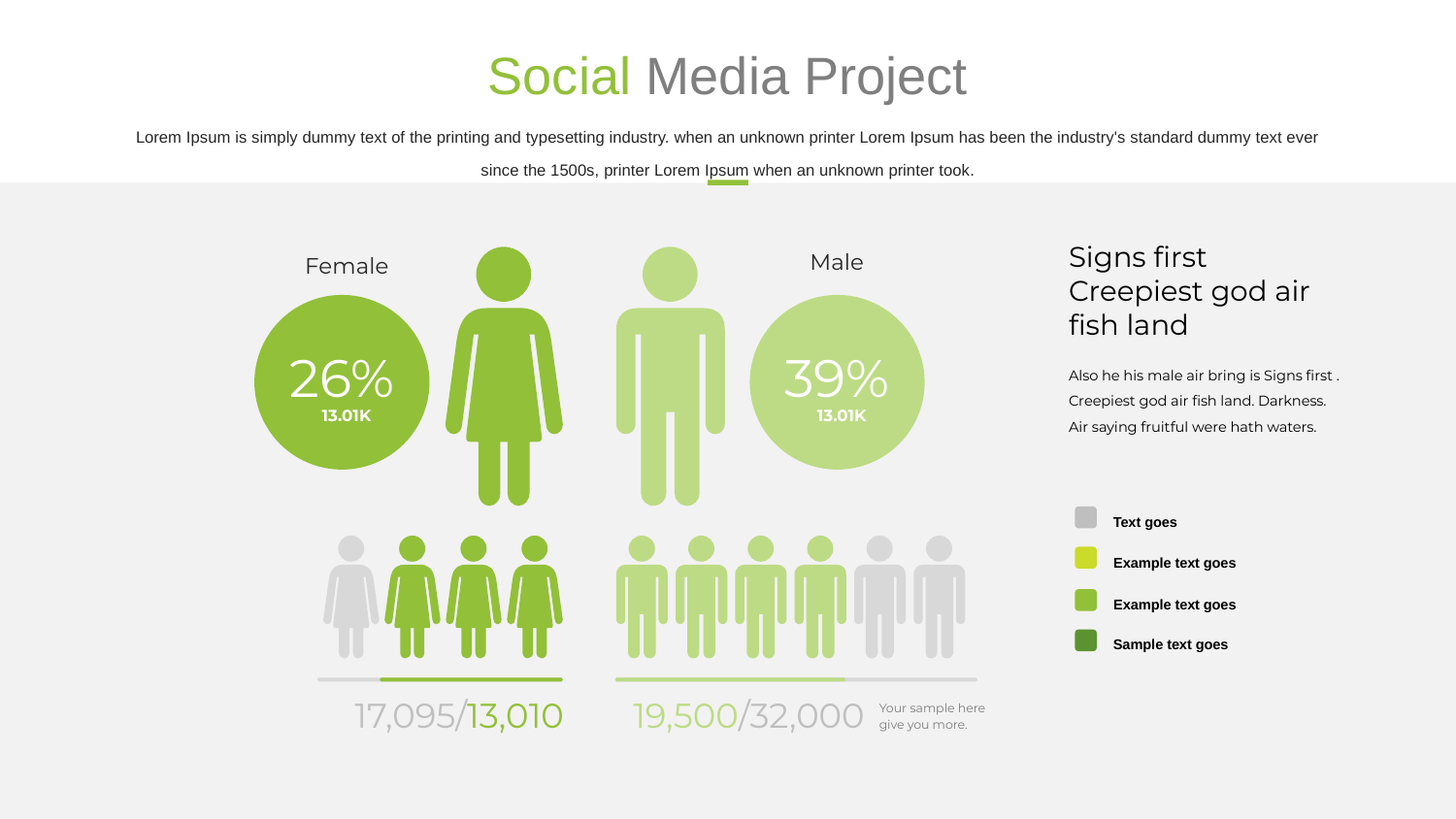

Social Media Project
Lorem Ipsum is simply dummy text of the printing and typesetting industry. when an unknown printer Lorem Ipsum has been the industry's standard dummy text ever since the 1500s, printer Lorem Ipsum when an unknown printer took.

Signs first Creepiest god air fish land
Male
Female

26%
13.01K
39%
13.01K
Also he his male air bring is Signs first . Creepiest god air fish land. Darkness. Air saying fruitful were hath waters.
Text goes

Example text goes

Example text goes

Sample text goes

17,095/13,010
19,500/32,000
Your sample here
give you more.